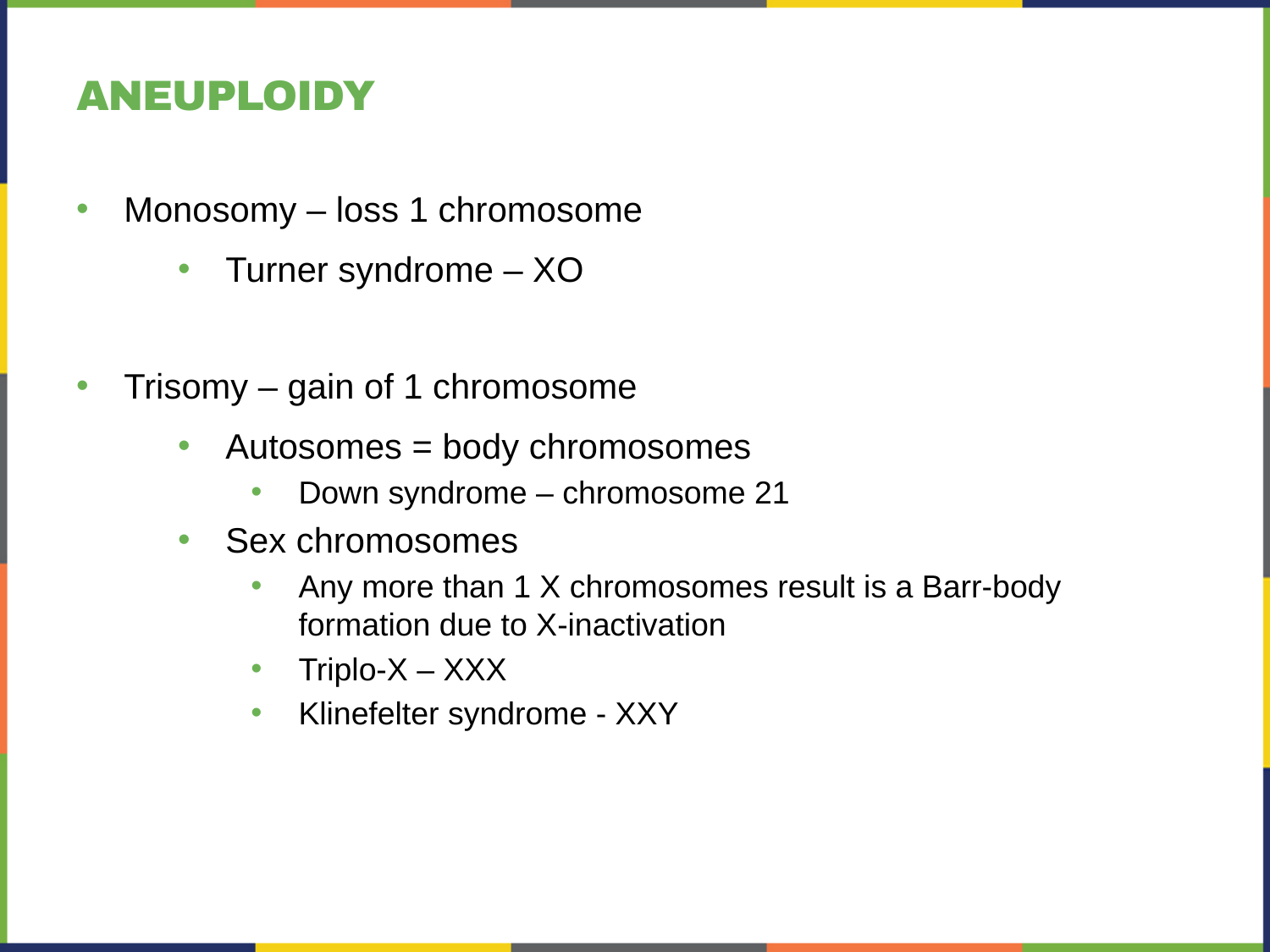

# Aneuploidy
Monosomy – loss 1 chromosome
Turner syndrome – XO

Trisomy – gain of 1 chromosome
Autosomes = body chromosomes
Down syndrome – chromosome 21
Sex chromosomes
Any more than 1 X chromosomes result is a Barr-body formation due to X-inactivation
Triplo-X – XXX
Klinefelter syndrome - XXY